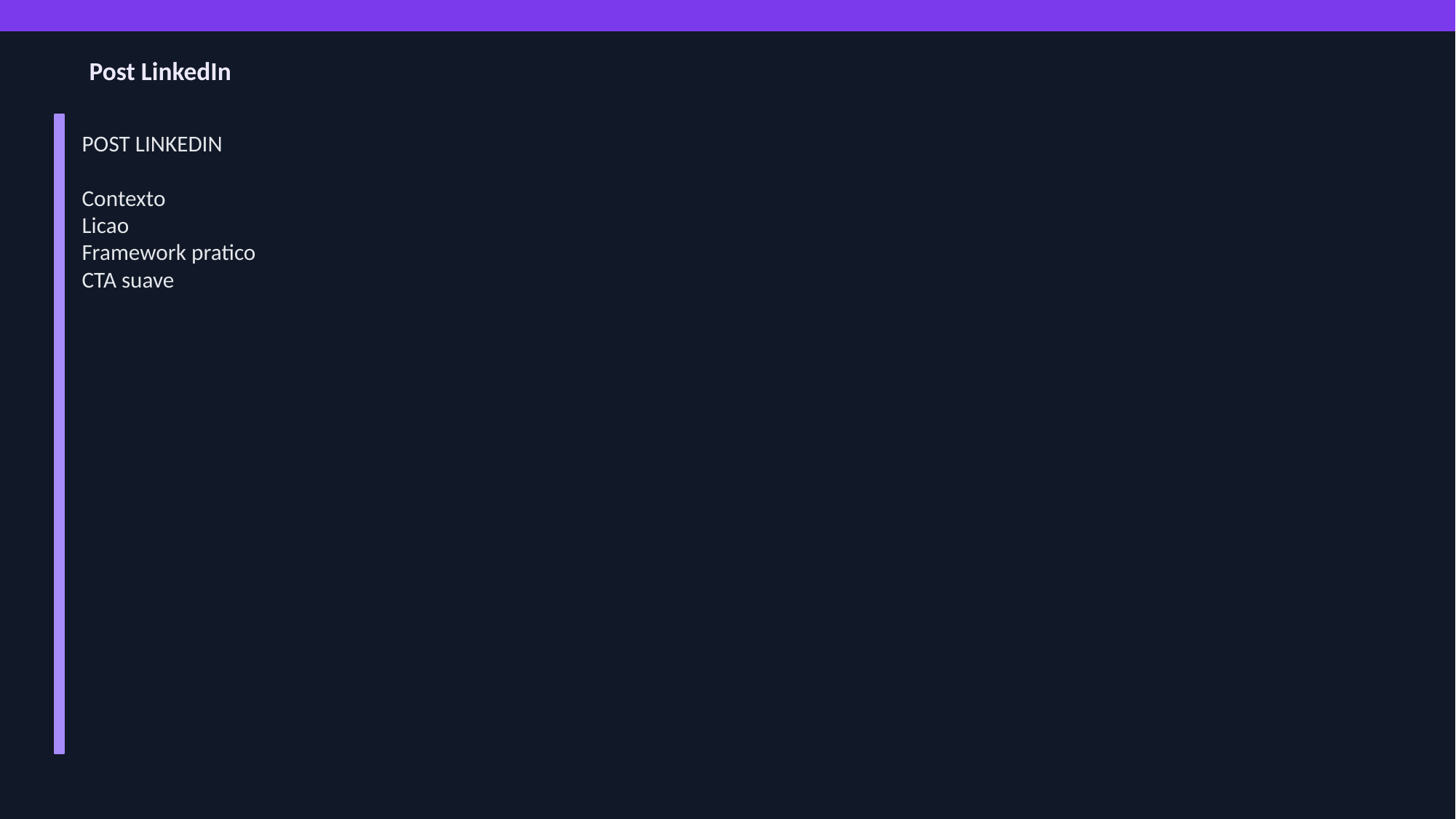

Post LinkedIn

POST LINKEDIN

Contexto
Licao
Framework pratico
CTA suave